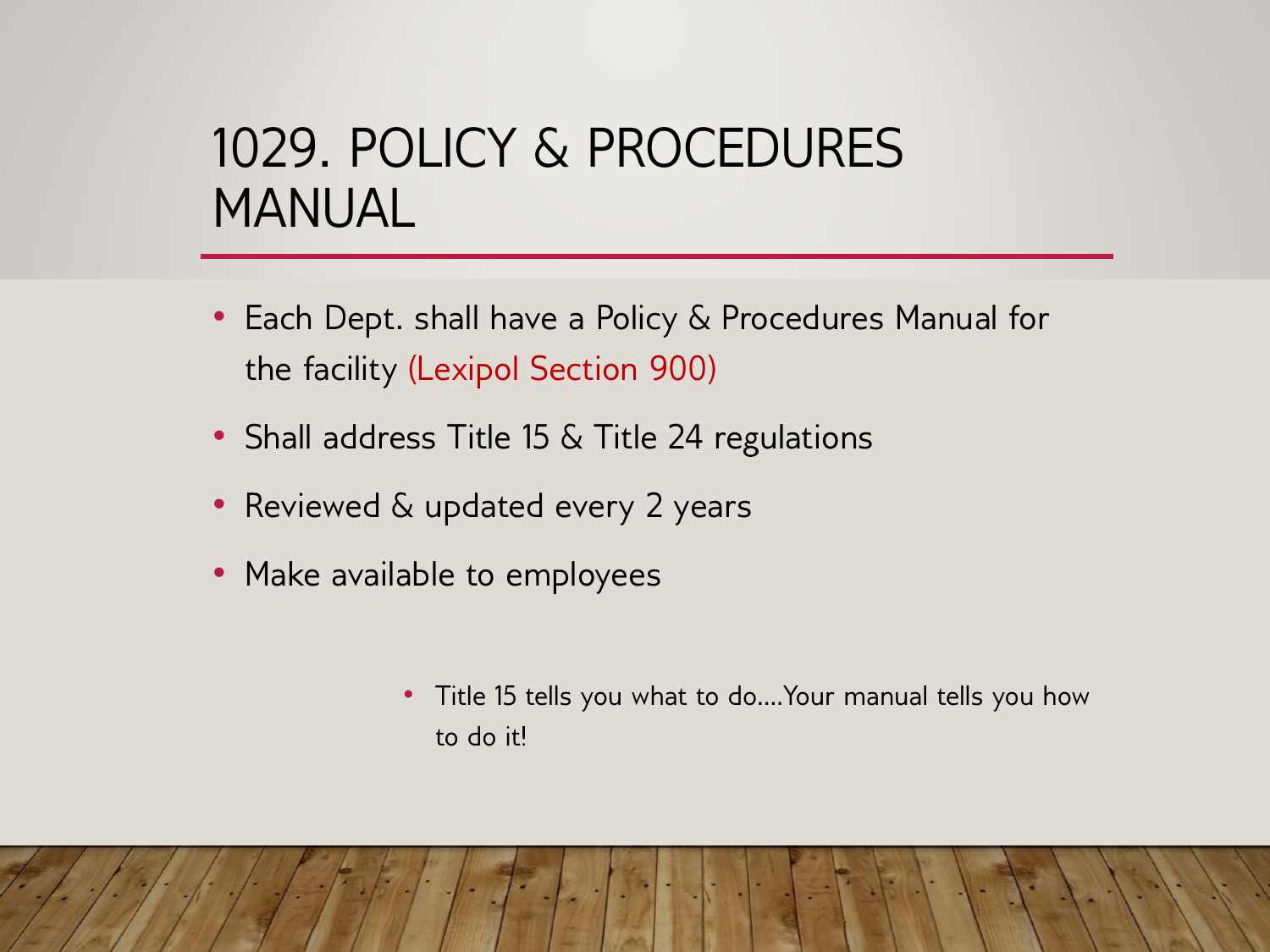

# 1029. POLICY & PROCEDURES MANUAL
Each Dept. shall have a Policy & Procedures Manual for the facility (Lexipol Section 900)
Shall address Title 15 & Title 24 regulations
Reviewed & updated every 2 years
Make available to employees

Title 15 tells you what to do….Your manual tells you how to do it!